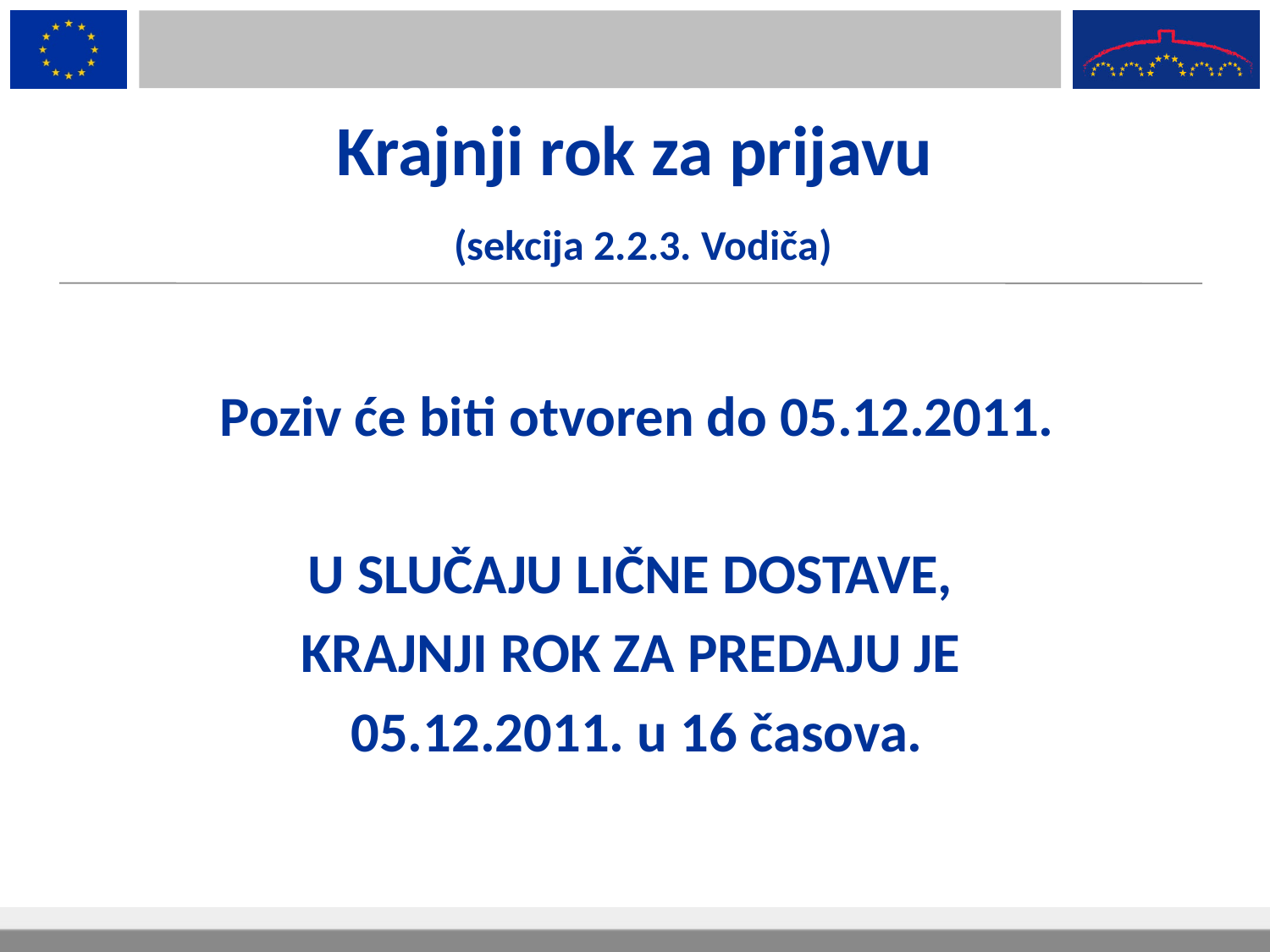

# Krajnji rok za prijavu (sekcija 2.2.3. Vodiča)

Poziv će biti otvoren do 05.12.2011.

U SLUČAJU LIČNE DOSTAVE,
KRAJNJI ROK ZA PREDAJU JE
05.12.2011. u 16 časova.